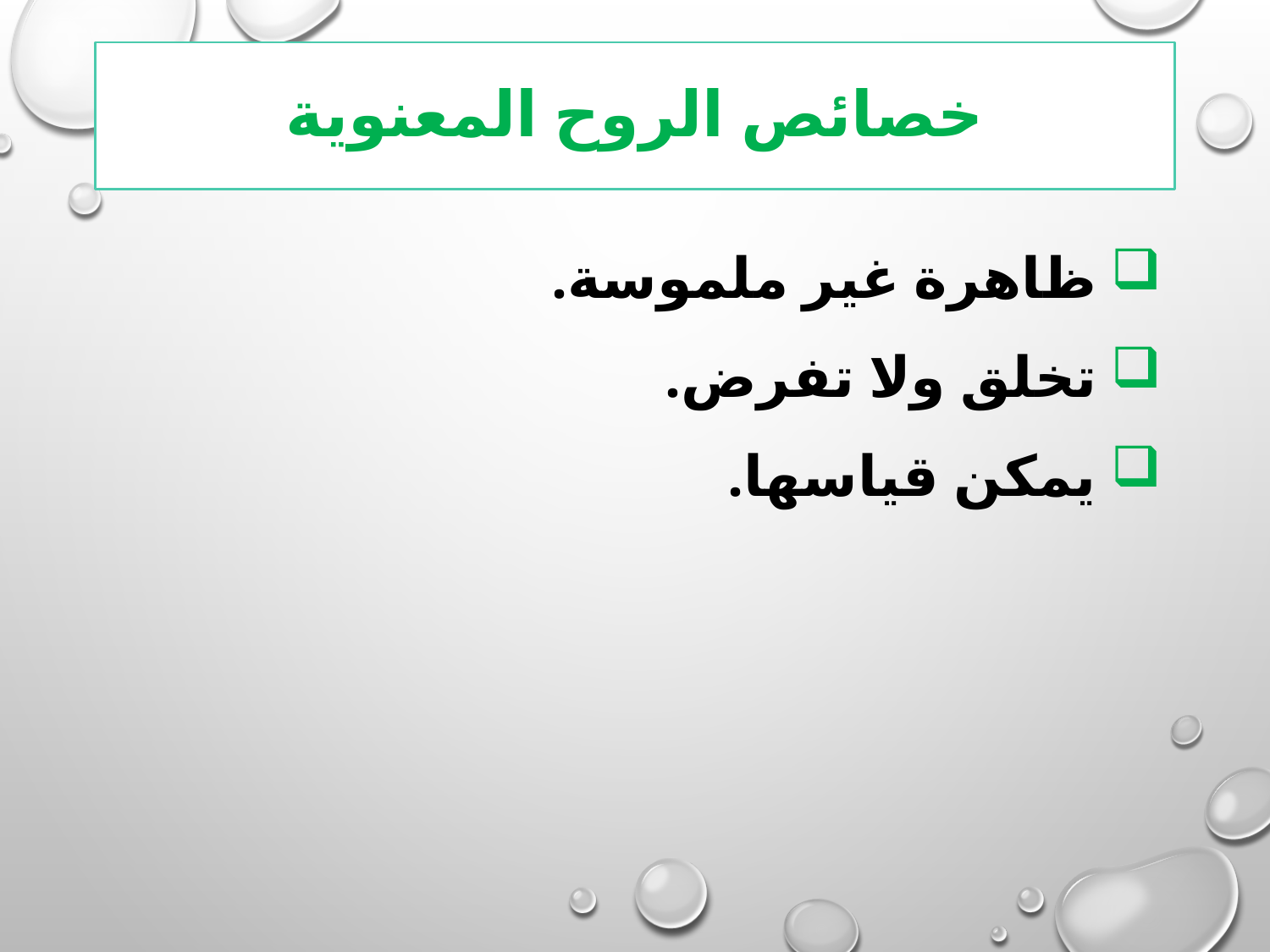

# خصائص الروح المعنوية
 ظاهرة غير ملموسة.
 تخلق ولا تفرض.
 يمكن قياسها.